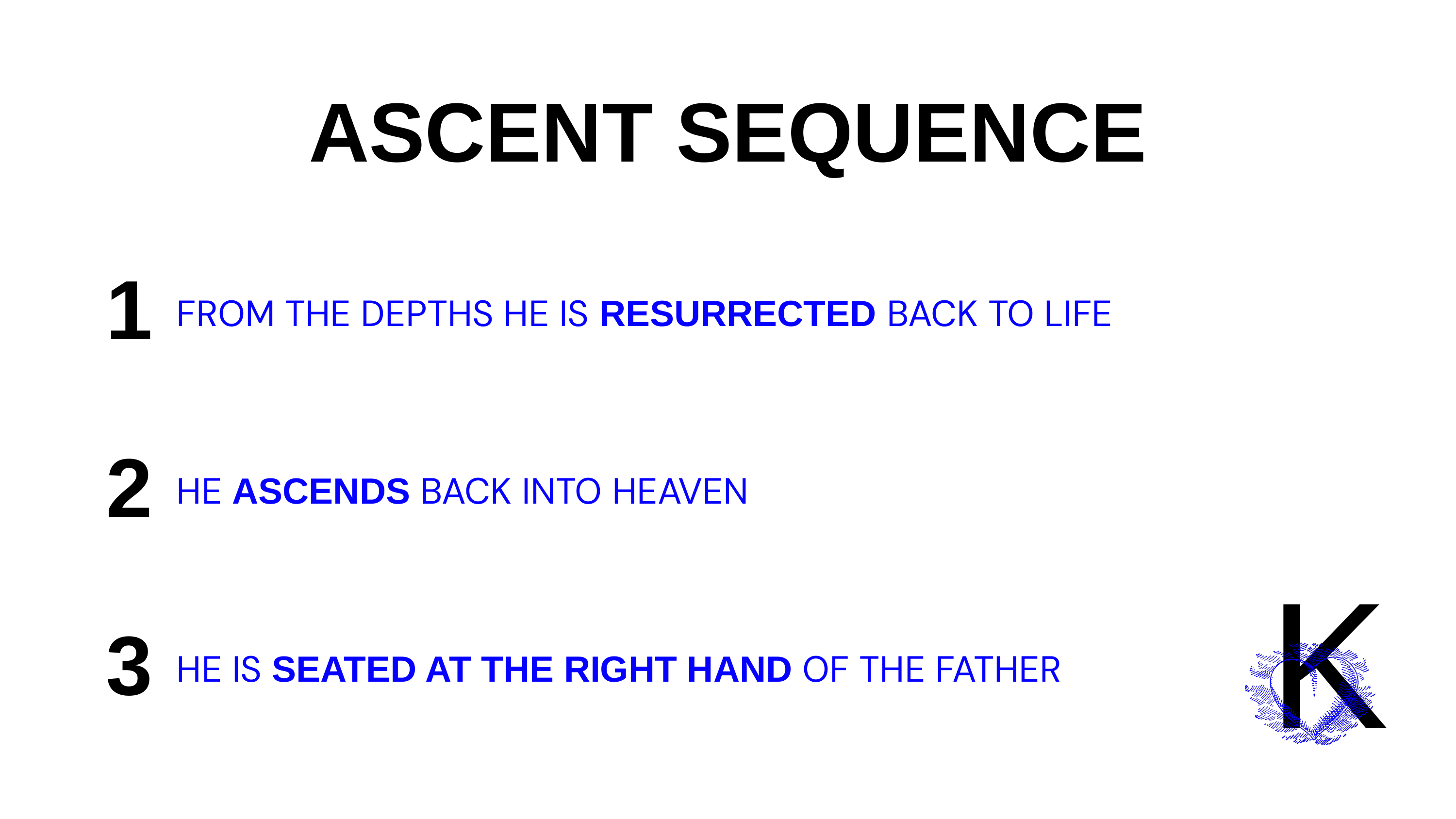

ASCENT SEQUENCE
1
FROM THE DEPTHS HE IS RESURRECTED BACK TO LIFE
2
HE ASCENDS BACK INTO HEAVEN
K

3
HE IS SEATED AT THE RIGHT HAND OF THE FATHER